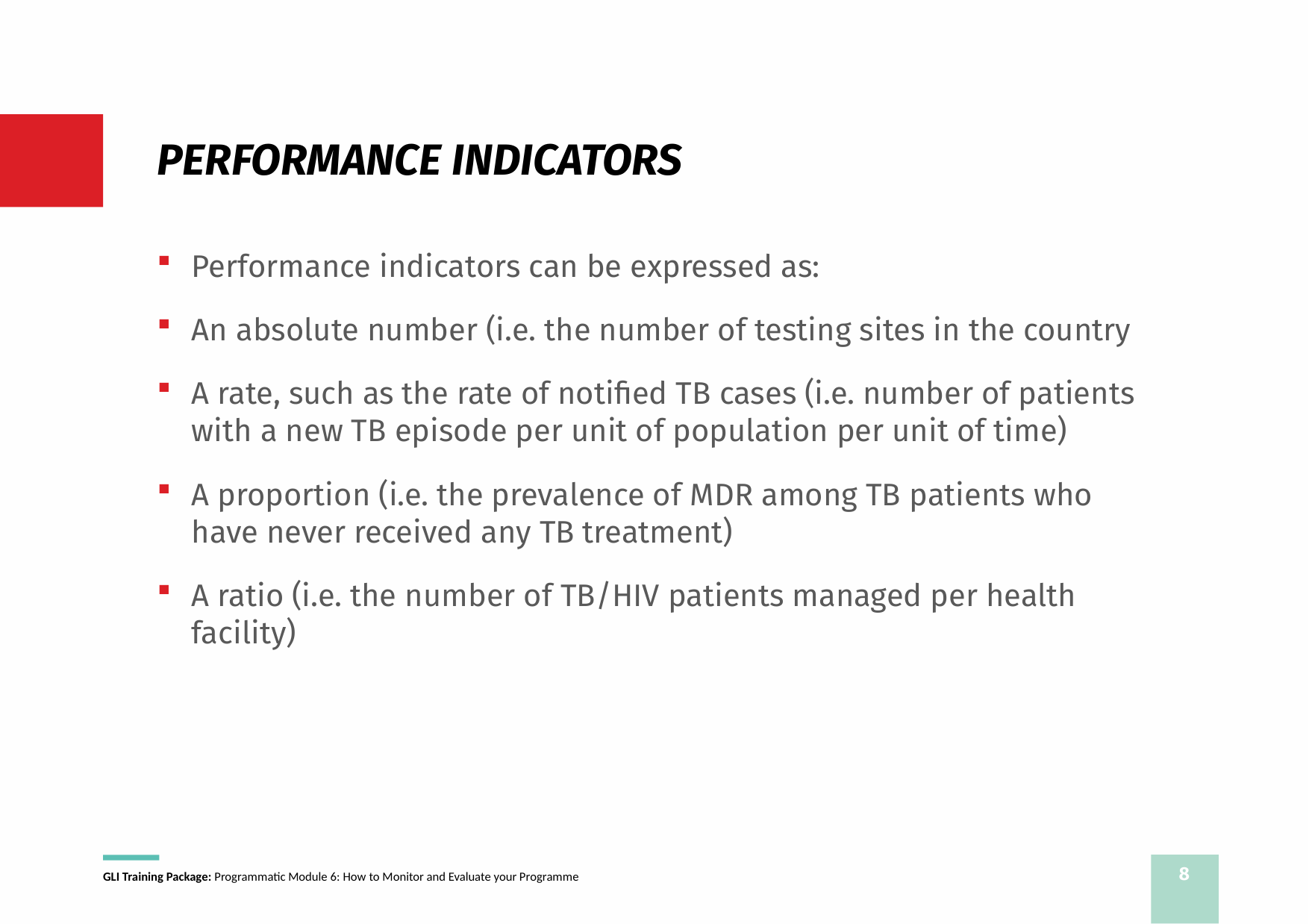

# PERFORMANCE INDICATORS
Performance indicators can be expressed as:
An absolute number (i.e. the number of testing sites in the country
A rate, such as the rate of notified TB cases (i.e. number of patients with a new TB episode per unit of population per unit of time)
A proportion (i.e. the prevalence of MDR among TB patients who have never received any TB treatment)
A ratio (i.e. the number of TB/HIV patients managed per health facility)